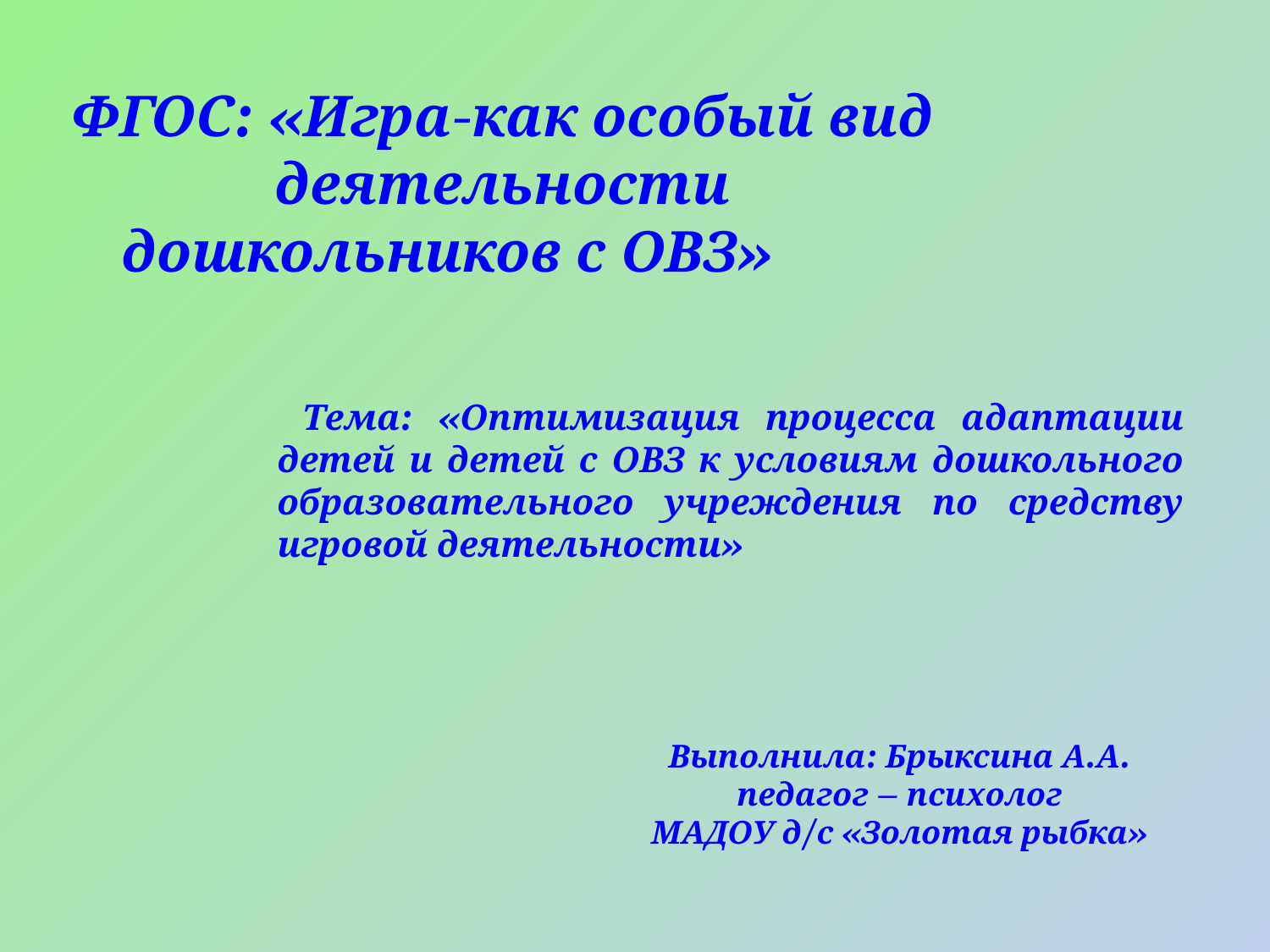

ФГОС: «Игра-как особый вид деятельности дошкольников с ОВЗ»

Тема: «Оптимизация процесса адаптации детей и детей с ОВЗ к условиям дошкольного образовательного учреждения по средству игровой деятельности»
Выполнила: Брыксина А.А.
педагог – психолог
МАДОУ д/с «Золотая рыбка»